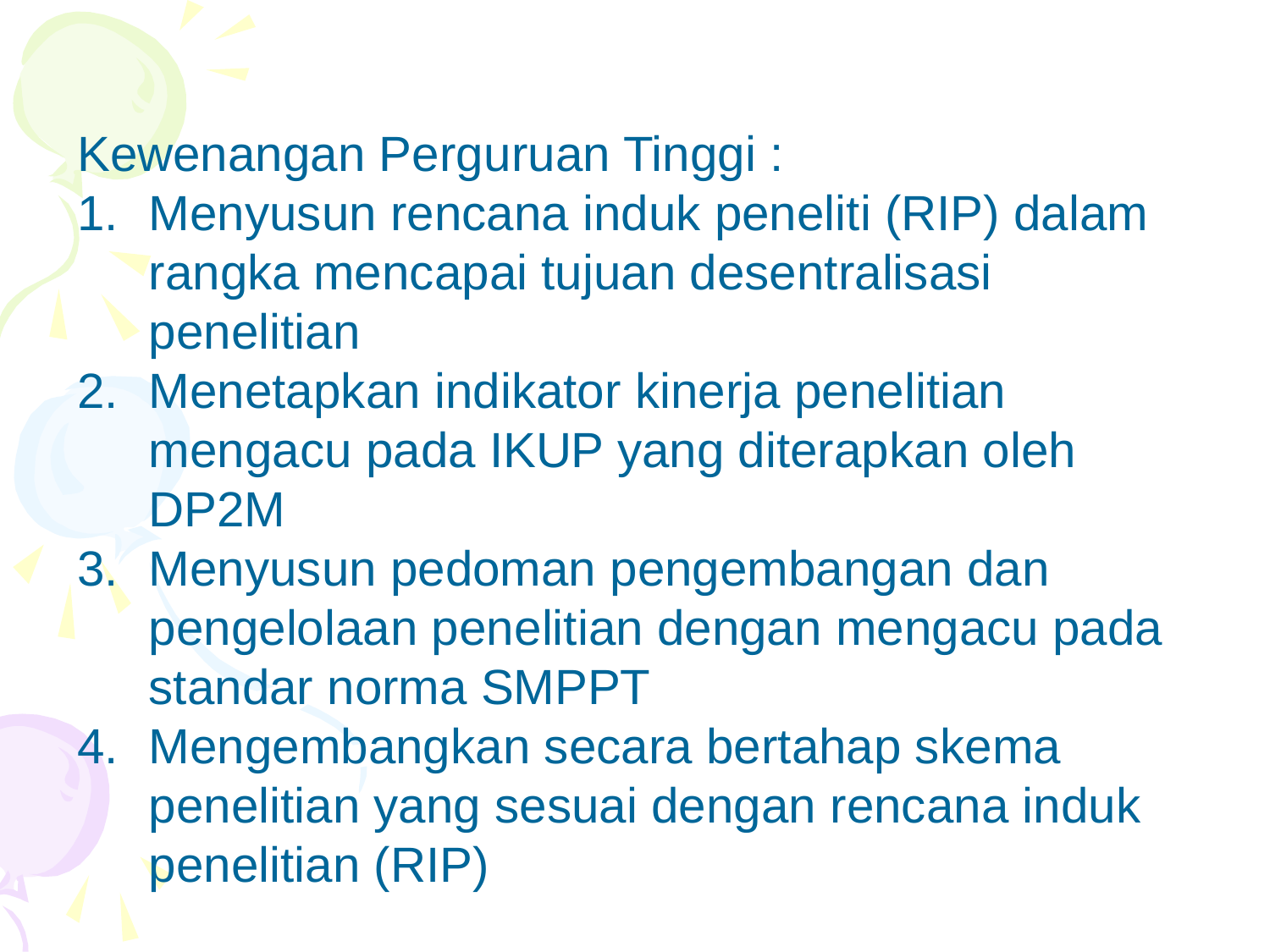

Kewenangan Perguruan Tinggi :
Menyusun rencana induk peneliti (RIP) dalam rangka mencapai tujuan desentralisasi penelitian
Menetapkan indikator kinerja penelitian mengacu pada IKUP yang diterapkan oleh DP2M
Menyusun pedoman pengembangan dan pengelolaan penelitian dengan mengacu pada standar norma SMPPT
Mengembangkan secara bertahap skema penelitian yang sesuai dengan rencana induk penelitian (RIP)